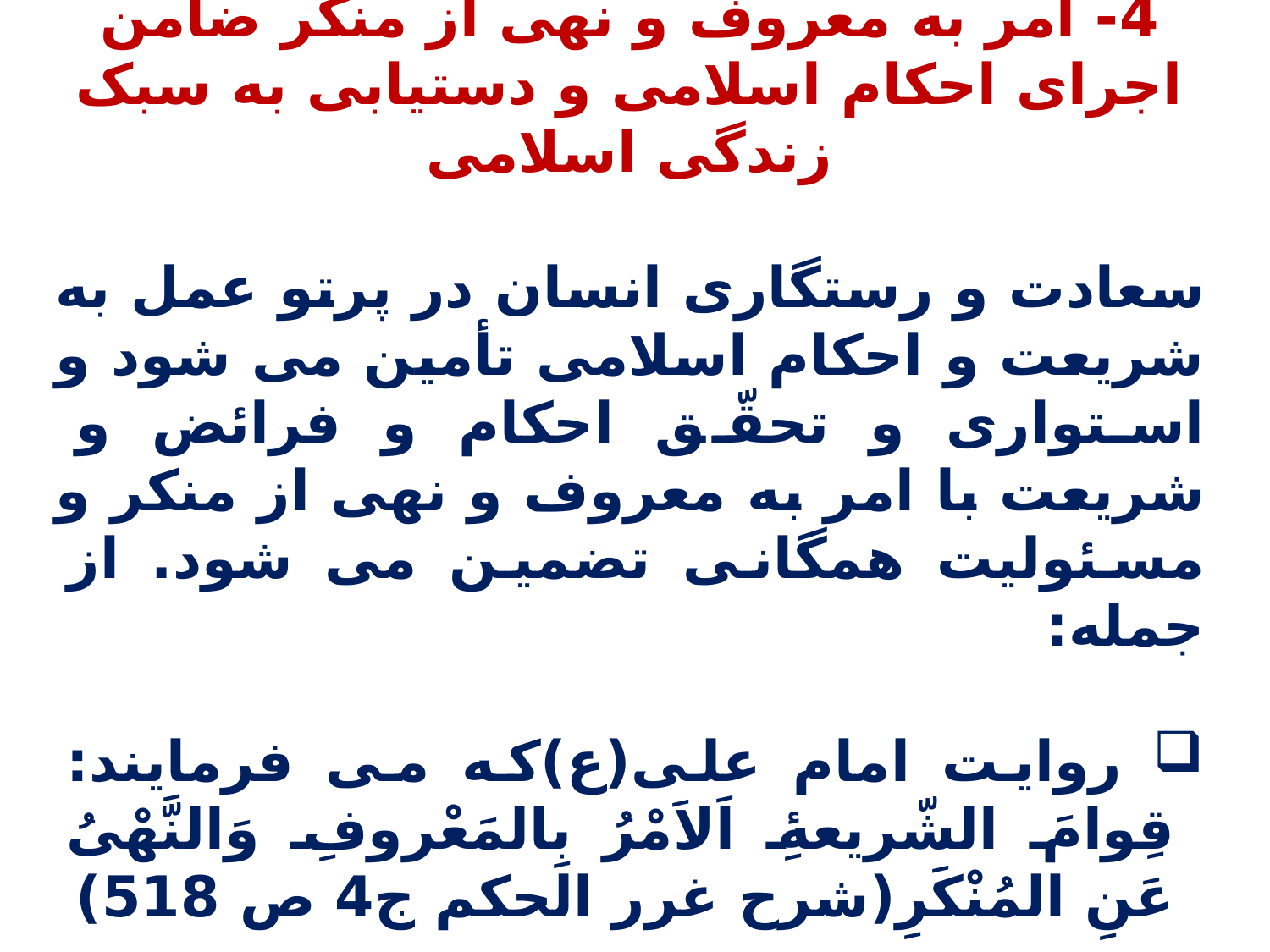

4- امر به معروف و نهی از منکر ضامن اجرای احکام اسلامی و دستیابی به سبک زندگی اسلامی

سعادت و رستگاری انسان در پرتو عمل به شریعت و احکام اسلامی تأمین می شود و استواری و تحقّق احکام و فرائض و شریعت با امر به معروف و نهی از منکر و مسئولیت همگانی تضمین می شود. از جمله:

 روایت امام علی(ع)که می فرمایند: قِوامَ الشّریعۀِ اَلاَمْرُ بِالمَعْروفِ وَالنَّهْیُ عَنِ المُنْکَرِ(شرح غرر الحکم ج4 ص 518)